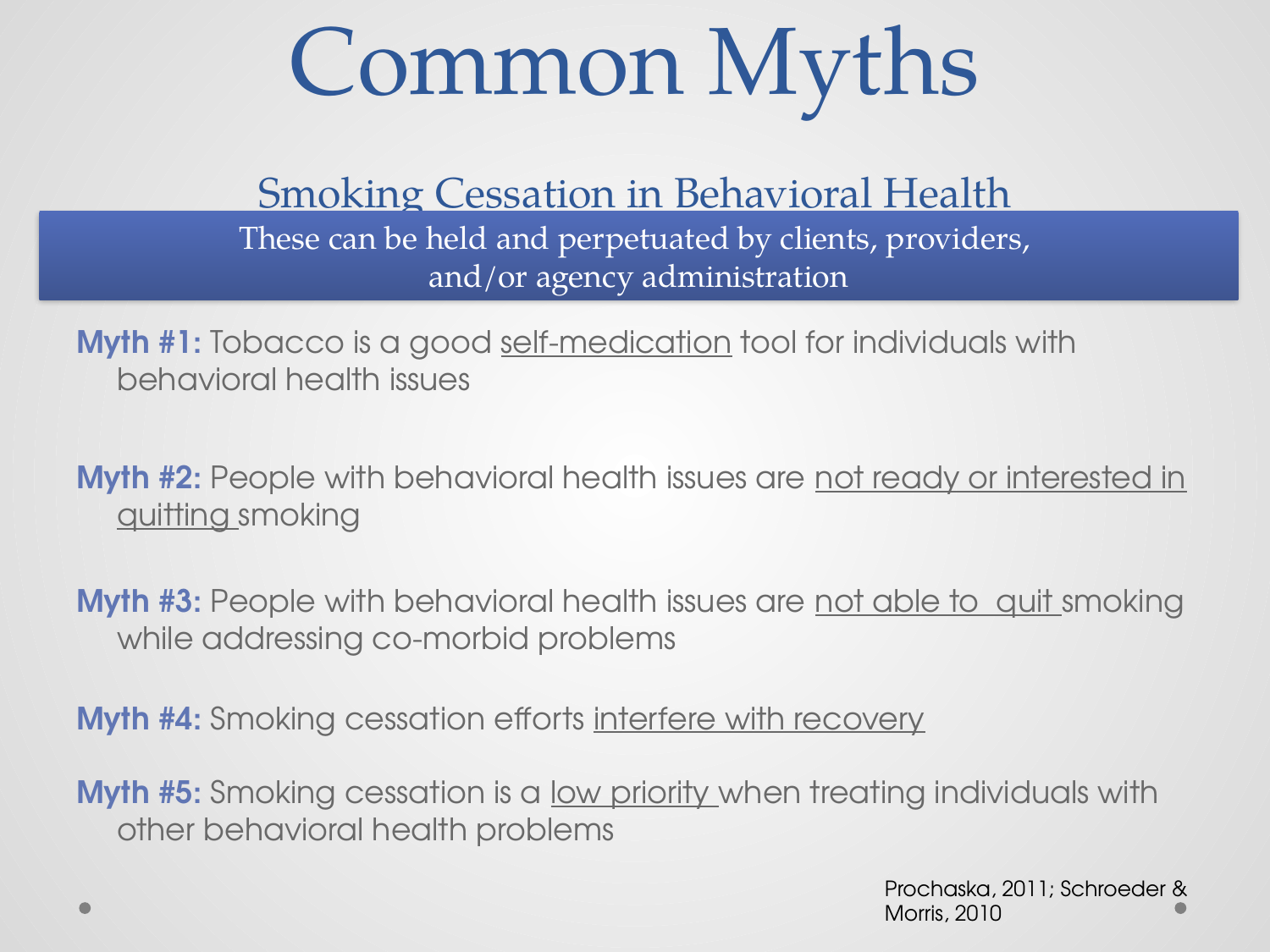

# Common Myths Smoking Cessation in Behavioral Health
These can be held and perpetuated by clients, providers,
and/or agency administration

Myth #1: Tobacco is a good self-medication tool for individuals with behavioral health issues

Myth #2: People with behavioral health issues are not ready or interested in quitting smoking

Myth #3: People with behavioral health issues are not able to  quit smoking while addressing co-morbid problems

Myth #4: Smoking cessation efforts interfere with recovery

Myth #5: Smoking cessation is a low priority when treating individuals with other behavioral health problems

Prochaska, 2011; Schroeder & Morris, 2010